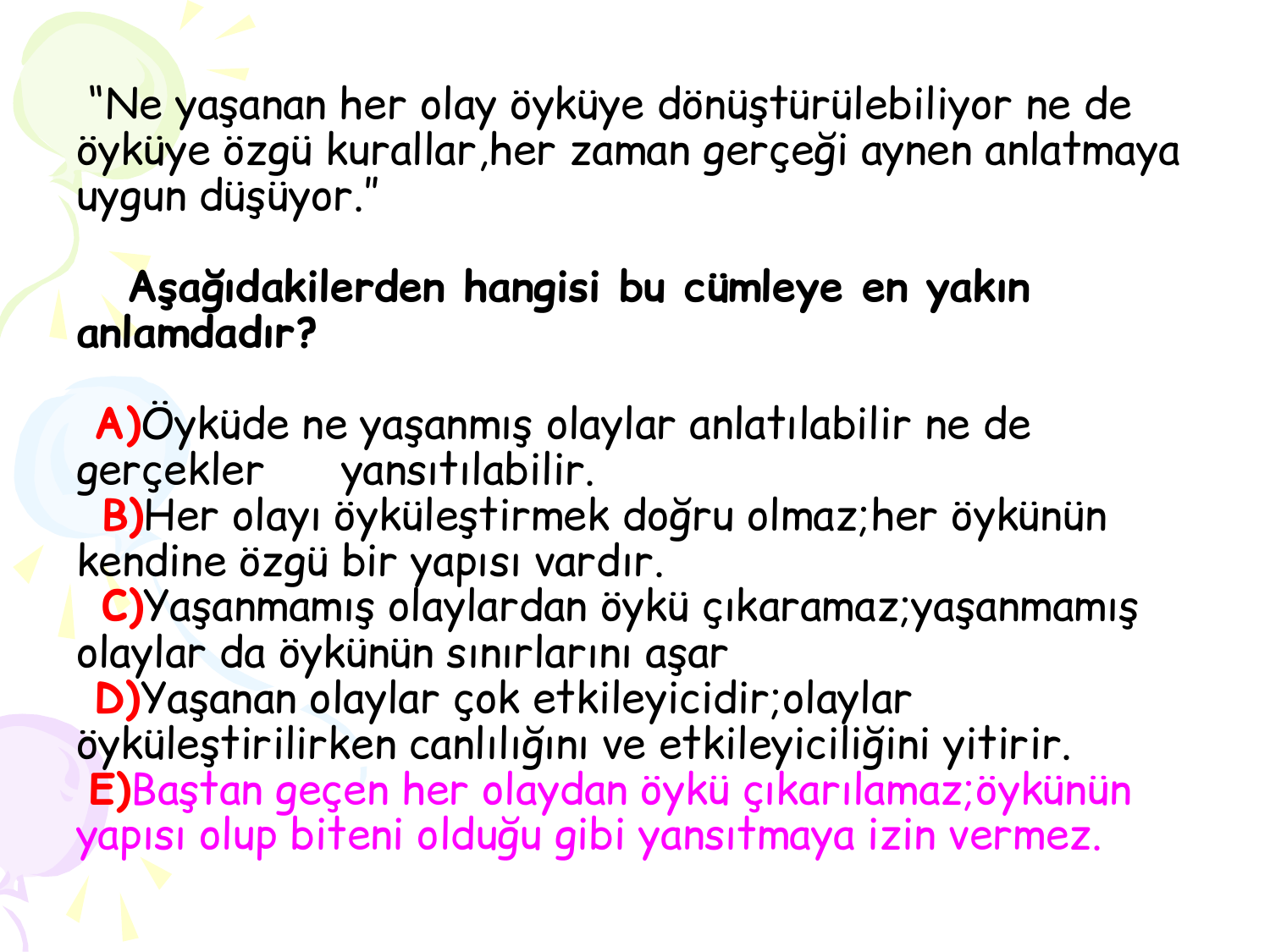

# “Ne yaşanan her olay öyküye dönüştürülebiliyor ne de öyküye özgü kurallar,her zaman gerçeği aynen anlatmaya uygun düşüyor.” Aşağıdakilerden hangisi bu cümleye en yakın anlamdadır? A)Öyküde ne yaşanmış olaylar anlatılabilir ne de gerçekler      yansıtılabilir. B)Her olayı öyküleştirmek doğru olmaz;her öykünün kendine özgü bir yapısı vardır. C)Yaşanmamış olaylardan öykü çıkaramaz;yaşanmamış olaylar da öykünün sınırlarını aşar D)Yaşanan olaylar çok etkileyicidir;olaylar öyküleştirilirken canlılığını ve etkileyiciliğini yitirir. E)Baştan geçen her olaydan öykü çıkarılamaz;öykünün yapısı olup biteni olduğu gibi yansıtmaya izin vermez.